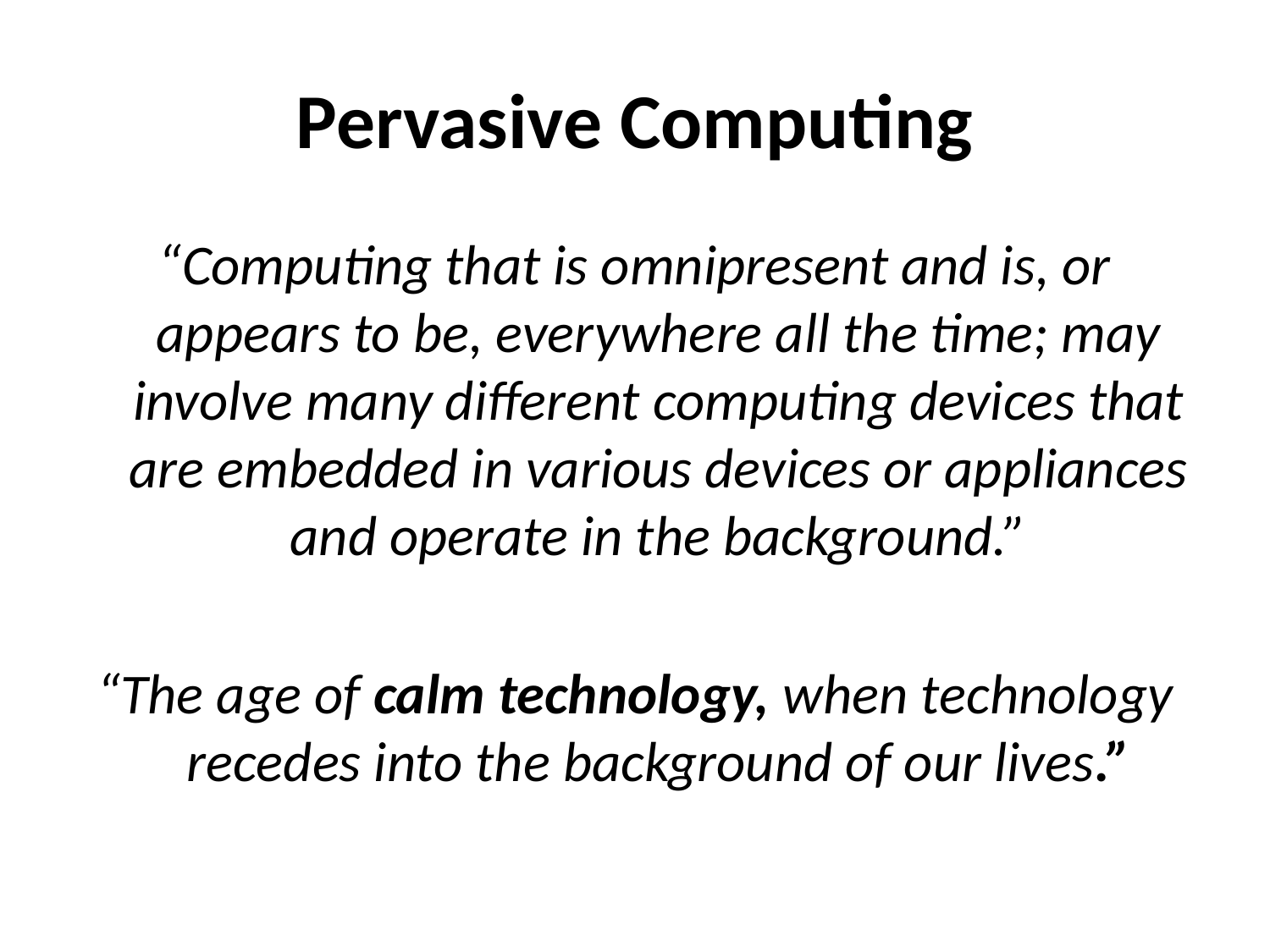

# Pervasive Computing
“Computing that is omnipresent and is, or appears to be, everywhere all the time; may involve many different computing devices that are embedded in various devices or appliances and operate in the background.”

“The age of calm technology, when technology recedes into the background of our lives.”